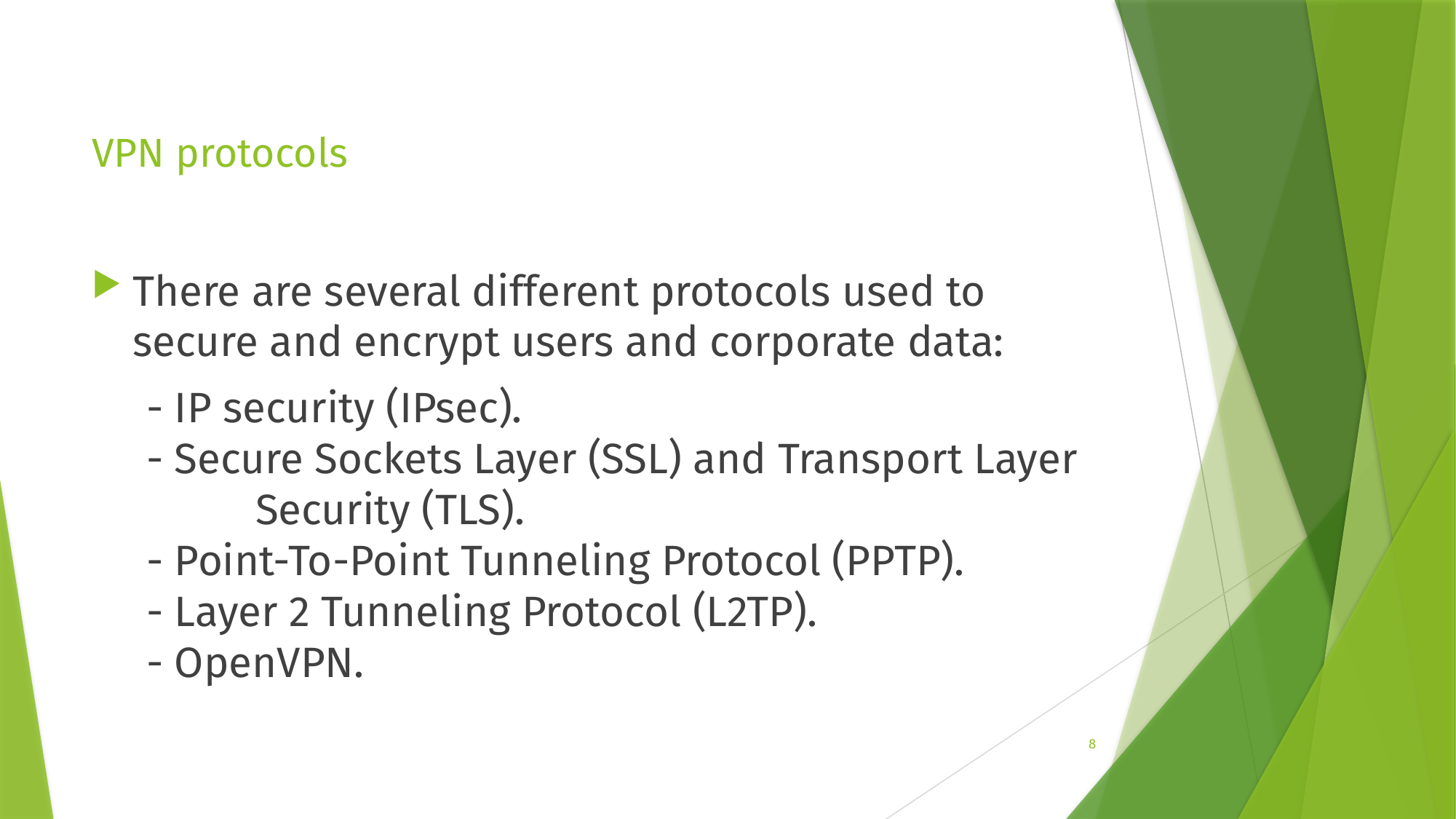

# VPN protocols
There are several different protocols used to secure and encrypt users and corporate data:
- IP security (IPsec).
- Secure Sockets Layer (SSL) and Transport Layer 	Security (TLS).
- Point-To-Point Tunneling Protocol (PPTP). 
- Layer 2 Tunneling Protocol (L2TP). 
- OpenVPN.

8